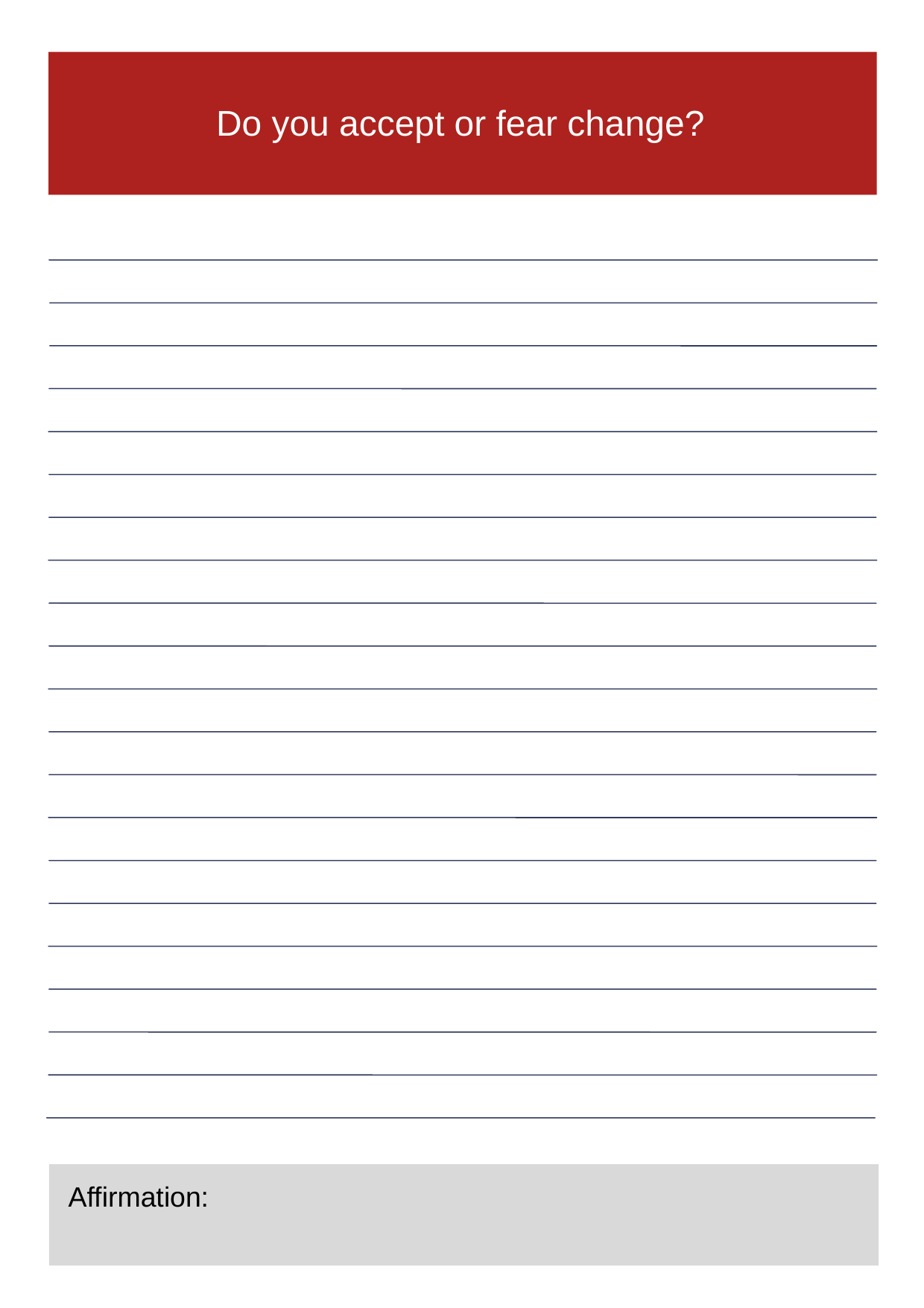

Do you accept or fear change?

Affirmation: